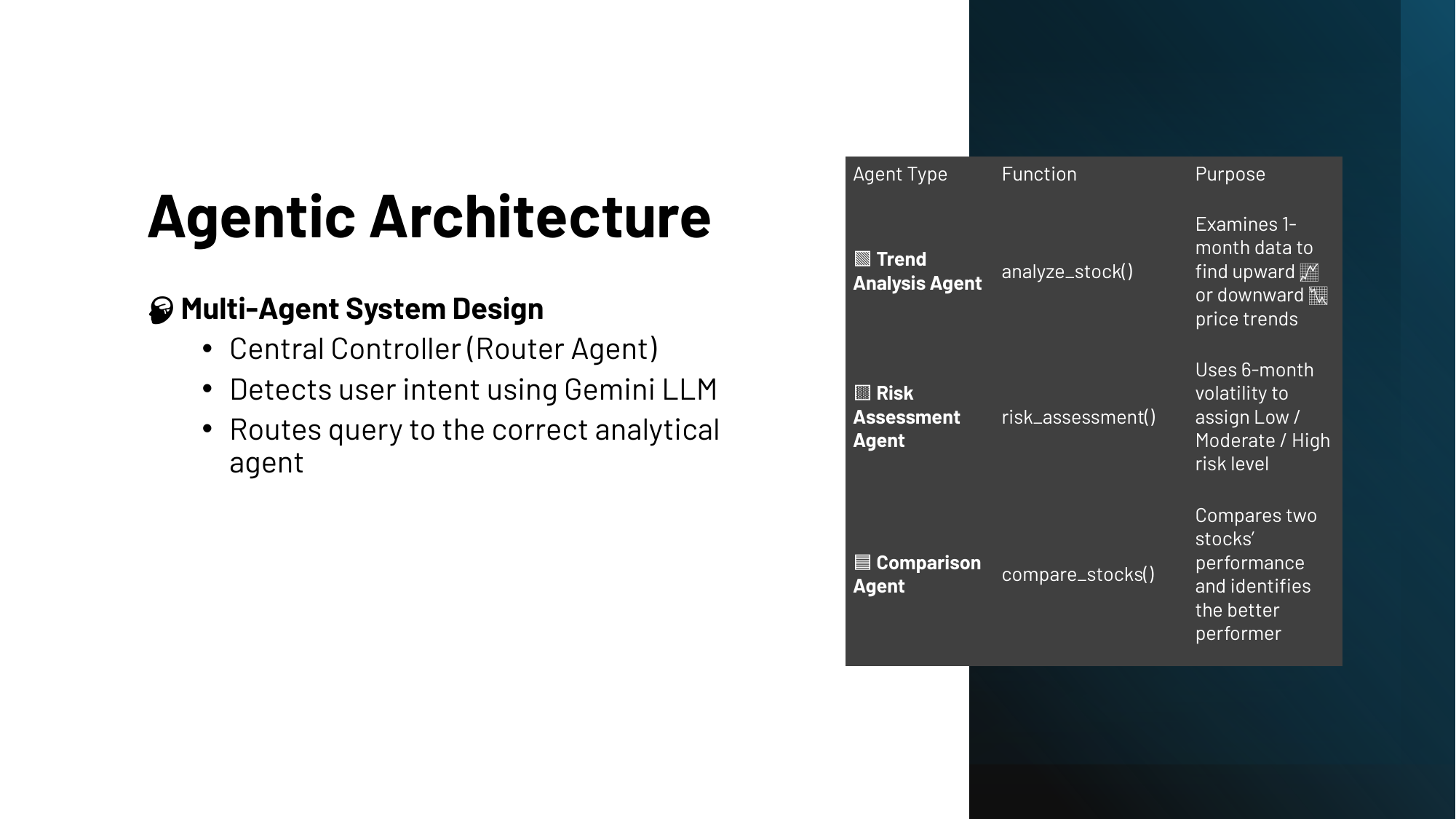

# Agentic Architecture
| Agent Type | Function | Purpose |
| --- | --- | --- |
| 🟩 Trend Analysis Agent | analyze\_stock() | Examines 1-month data to find upward 📈 or downward 📉 price trends |
| 🟨 Risk Assessment Agent | risk\_assessment() | Uses 6-month volatility to assign Low / Moderate / High risk level |
| 🟦 Comparison Agent | compare\_stocks() | Compares two stocks’ performance and identifies the better performer |
🧠 Multi-Agent System Design
Central Controller (Router Agent)
Detects user intent using Gemini LLM
Routes query to the correct analytical agent